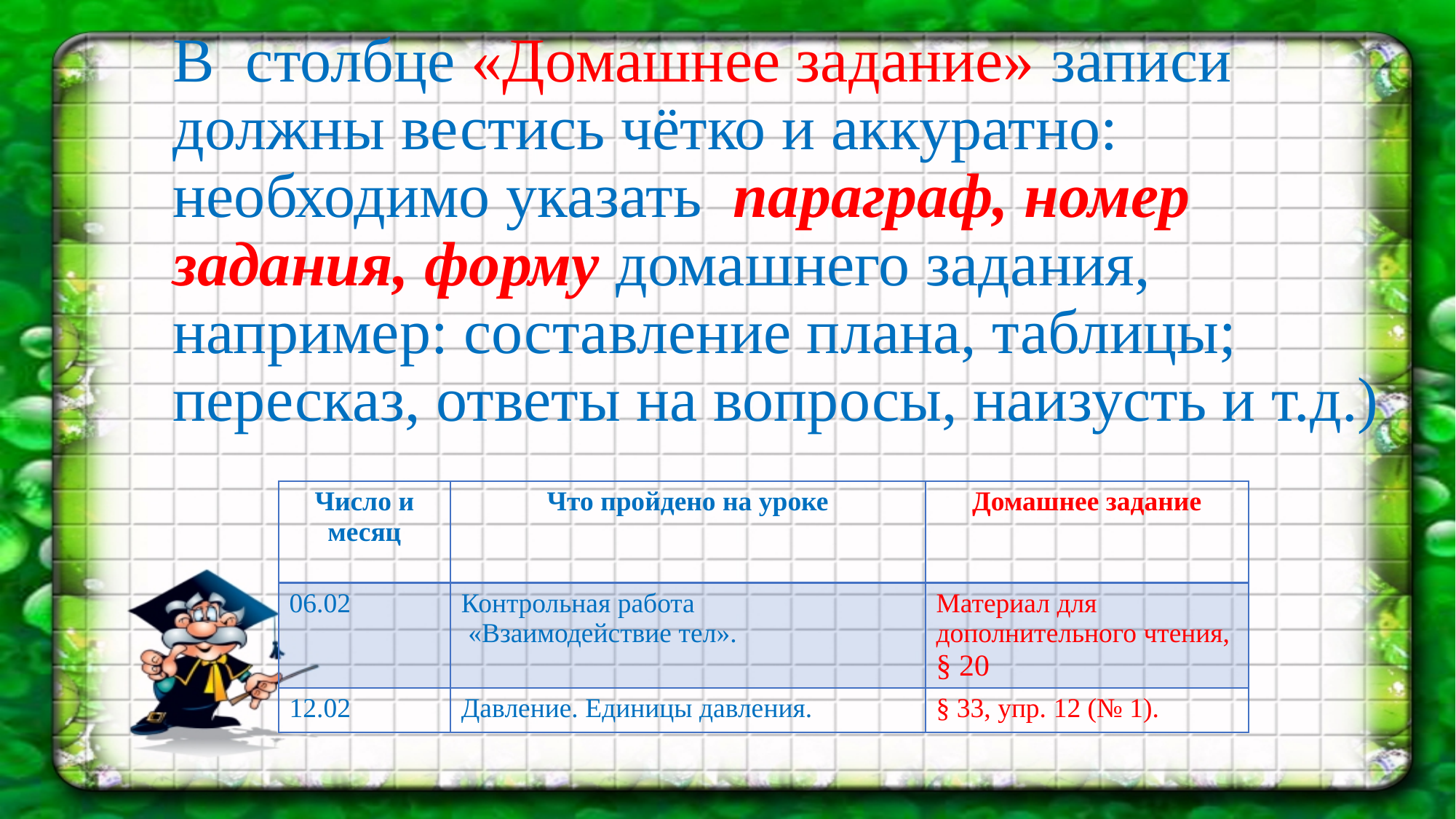

# В  столбце «Домашнее задание» записи должны вестись чётко и аккуратно: необходимо указать  параграф, номер задания, форму домашнего задания, например: составление плана, таблицы; пересказ, ответы на вопросы, наизусть и т.д.)
| Число и месяц | Что пройдено на уроке | Домашнее задание |
| --- | --- | --- |
| 06.02 | Контрольная работа «Взаимодействие тел». | Материал для дополнительного чтения, § 20 |
| 12.02 | Давление. Единицы давления. | § 33, упр. 12 (№ 1). |